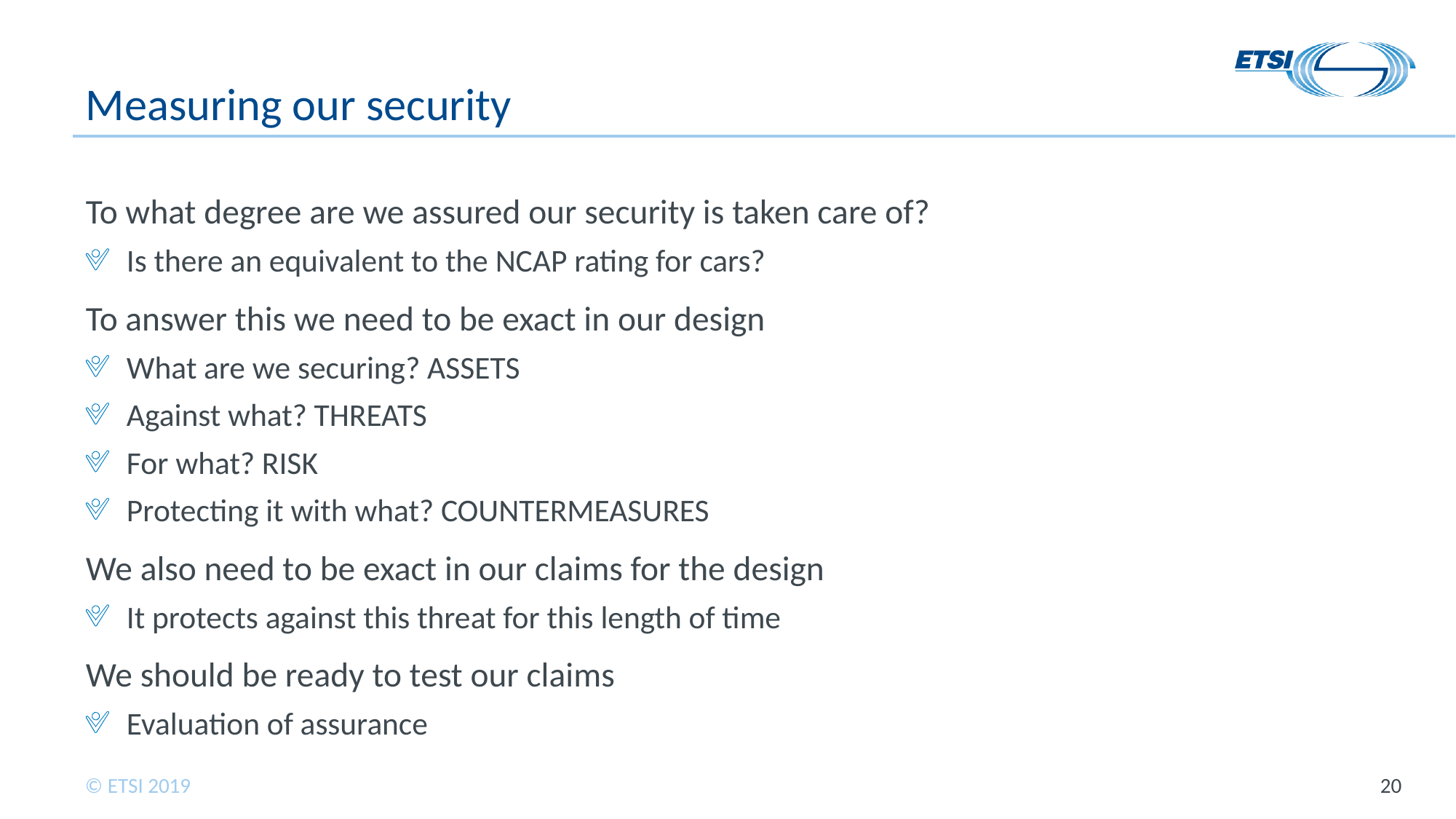

# Measuring our security
To what degree are we assured our security is taken care of?
Is there an equivalent to the NCAP rating for cars?
To answer this we need to be exact in our design
What are we securing? ASSETS
Against what? THREATS
For what? RISK
Protecting it with what? COUNTERMEASURES
We also need to be exact in our claims for the design
It protects against this threat for this length of time
We should be ready to test our claims
Evaluation of assurance